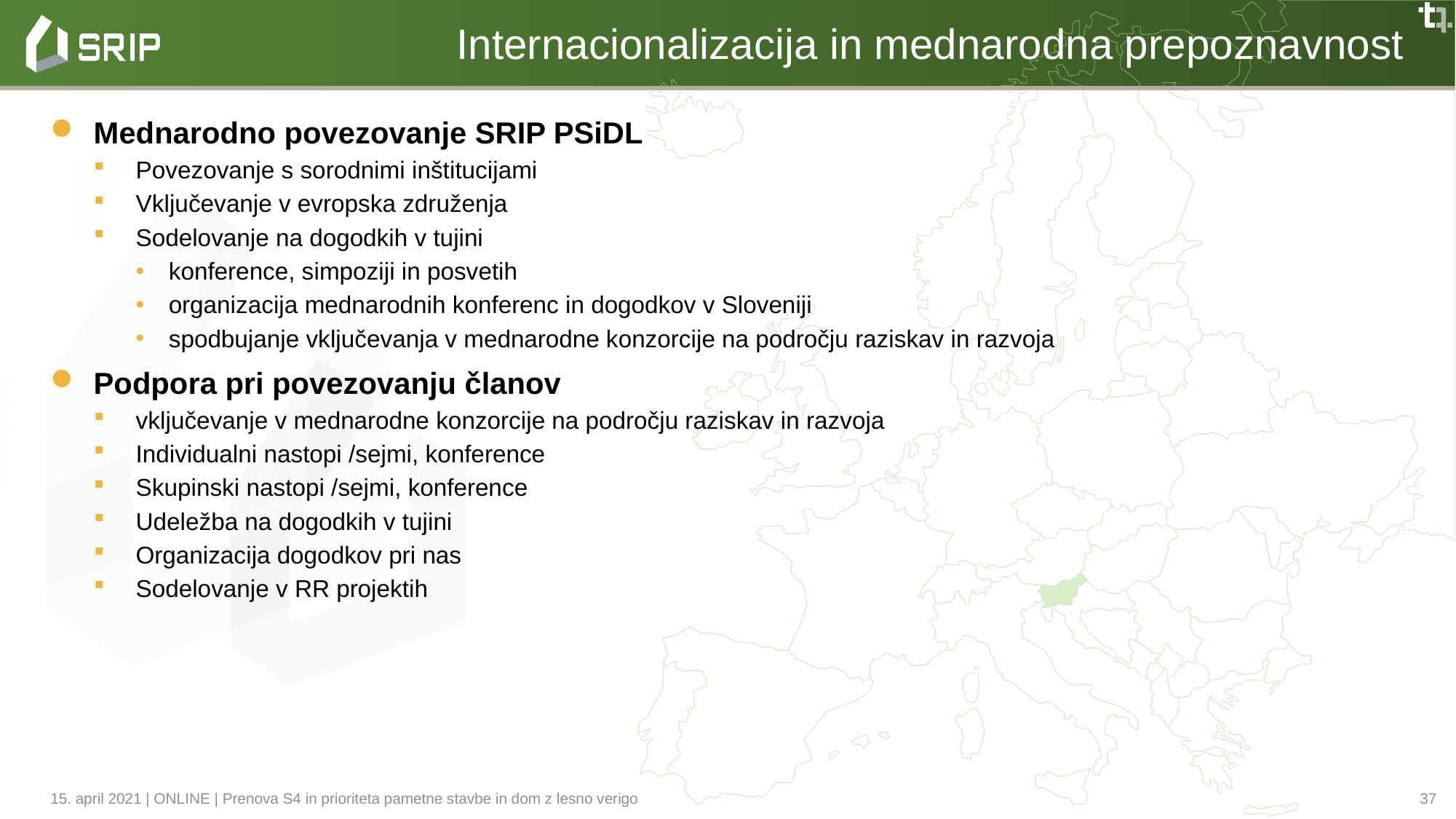

Internacionalizacija in mednarodna prepoznavnost
Mednarodno povezovanje SRIP PSiDL
Povezovanje s sorodnimi inštitucijami
Vključevanje v evropska združenja
Sodelovanje na dogodkih v tujini
konference, simpoziji in posvetih
organizacija mednarodnih konferenc in dogodkov v Sloveniji
spodbujanje vključevanja v mednarodne konzorcije na področju raziskav in razvoja
Podpora pri povezovanju članov
vključevanje v mednarodne konzorcije na področju raziskav in razvoja
Individualni nastopi /sejmi, konference
Skupinski nastopi /sejmi, konference
Udeležba na dogodkih v tujini
Organizacija dogodkov pri nas
Sodelovanje v RR projektih
37
15. april 2021 | ONLINE | Prenova S4 in prioriteta pametne stavbe in dom z lesno verigo